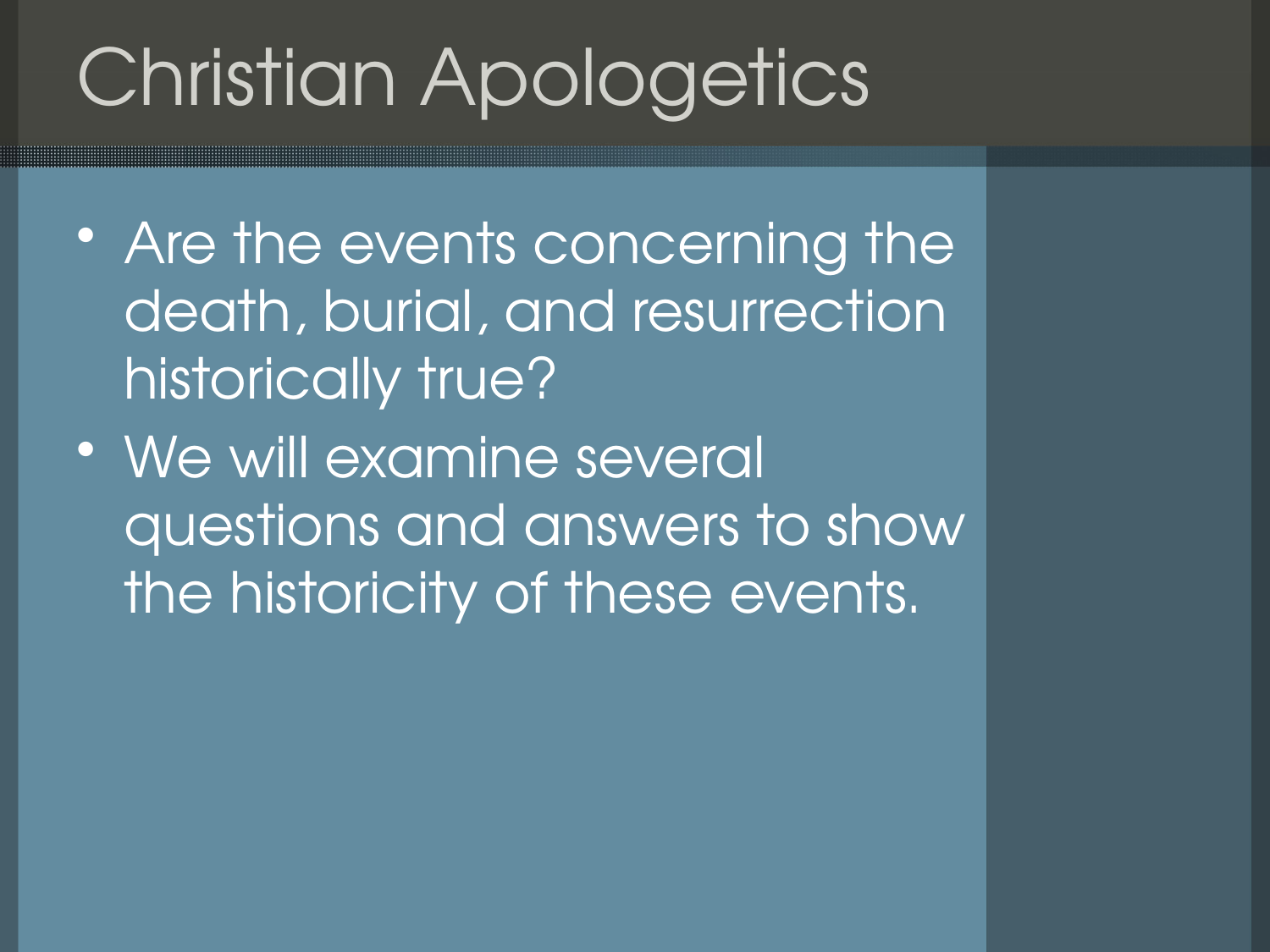

# Christian Apologetics
Are the events concerning the death, burial, and resurrection historically true?
We will examine several questions and answers to show the historicity of these events.